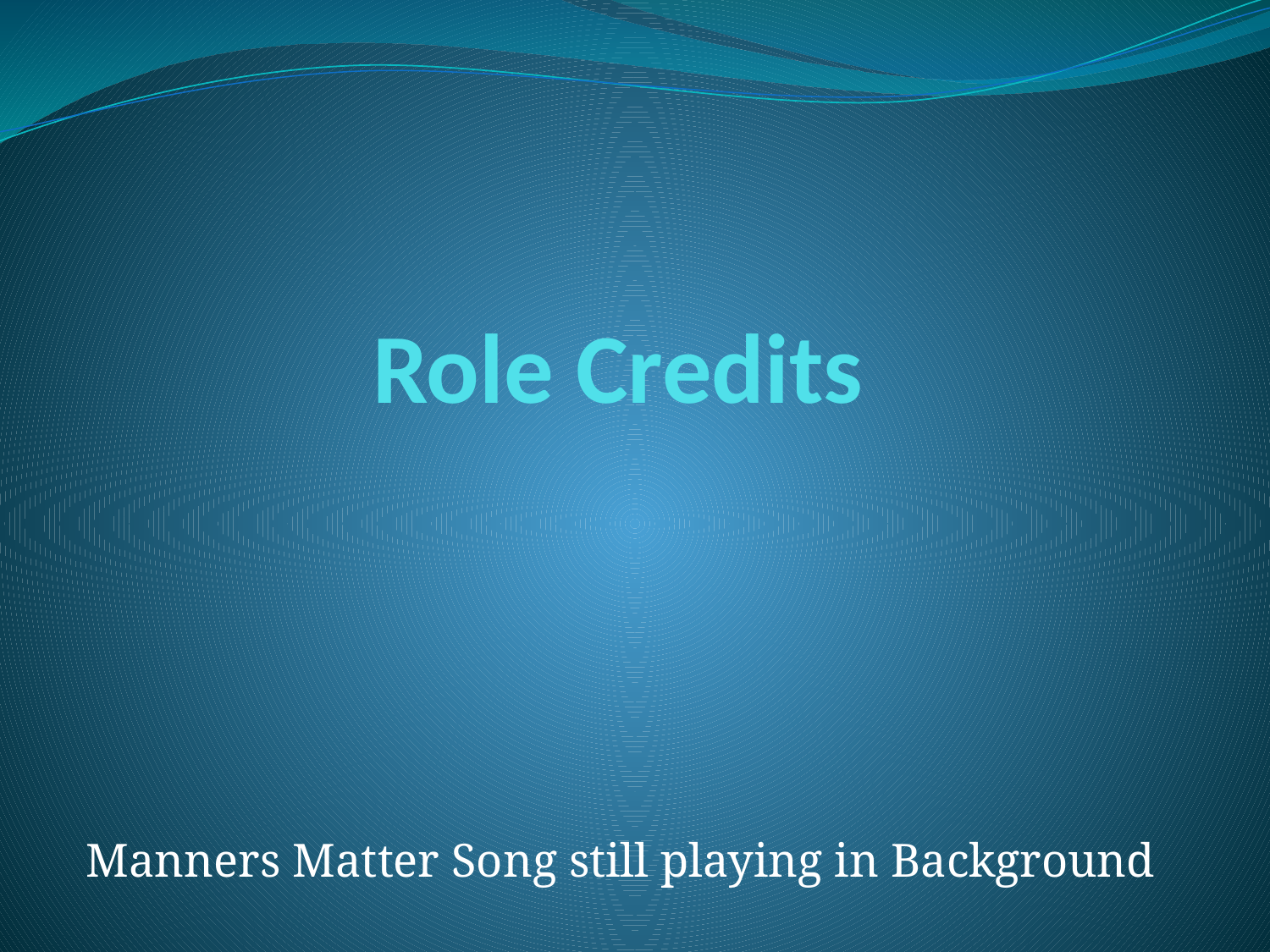

# Role Credits
Manners Matter Song still playing in Background